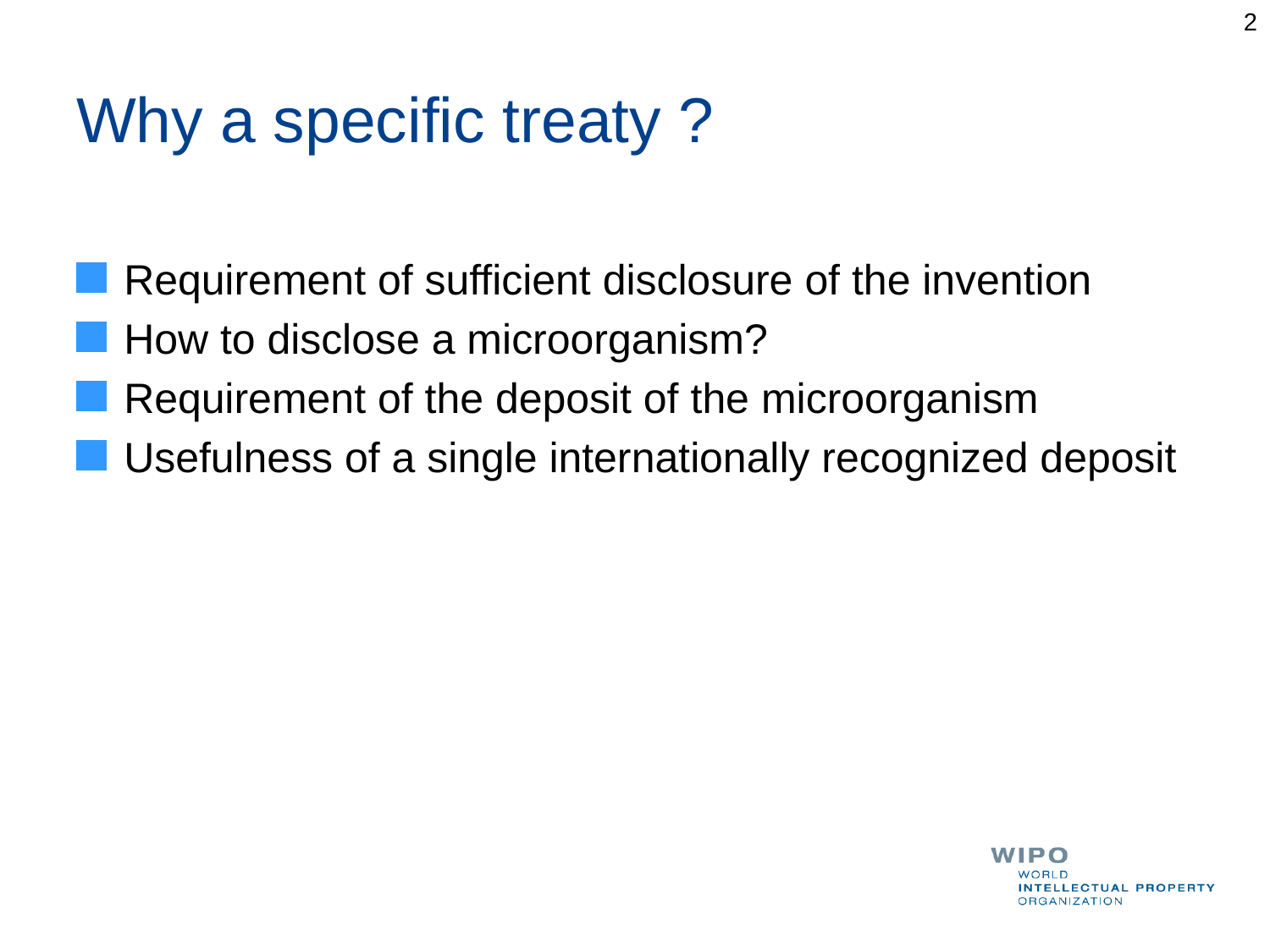

2
# Why a specific treaty ?
Requirement of sufficient disclosure of the invention
How to disclose a microorganism?
Requirement of the deposit of the microorganism
Usefulness of a single internationally recognized deposit